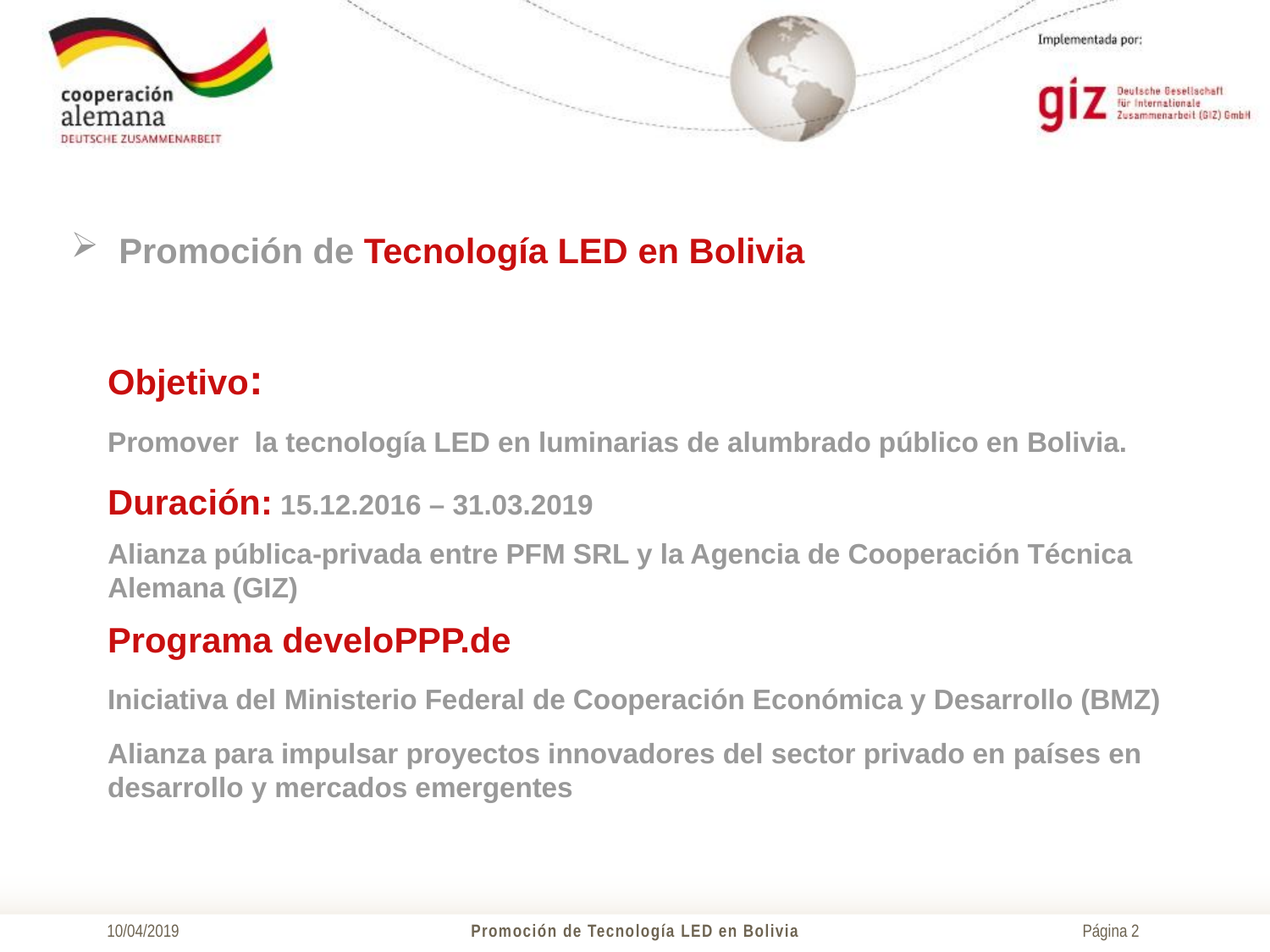

Promoción de Tecnología LED en Bolivia
Objetivo:
Promover  la tecnología LED en luminarias de alumbrado público en Bolivia.
Duración: 15.12.2016 – 31.03.2019
Alianza pública-privada entre PFM SRL y la Agencia de Cooperación Técnica Alemana (GIZ)
Programa develoPPP.de
Iniciativa del Ministerio Federal de Cooperación Económica y Desarrollo (BMZ)
Alianza para impulsar proyectos innovadores del sector privado en países en
desarrollo y mercados emergentes

10/04/2019
Promoción de Tecnología LED en Bolivia